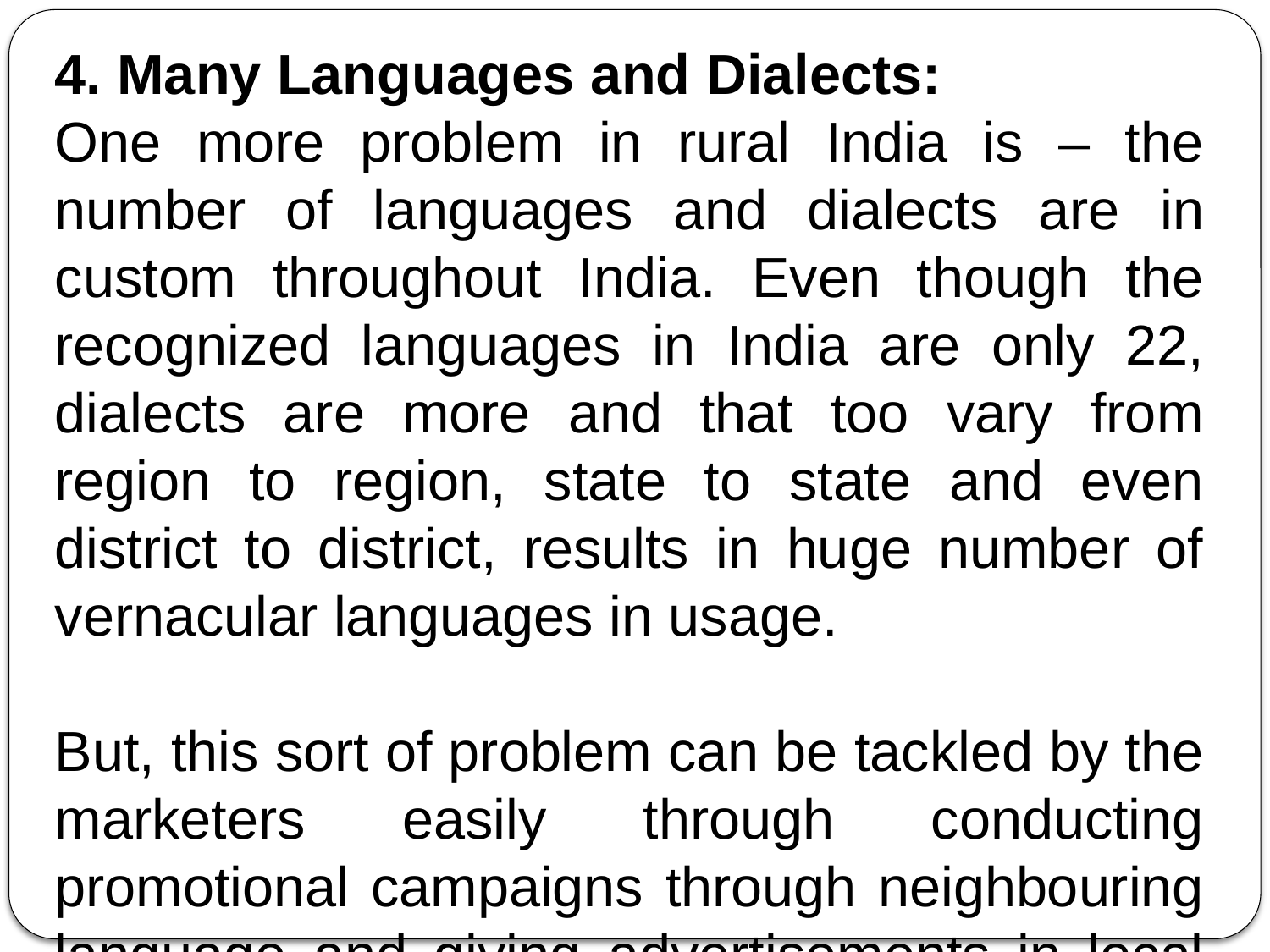

4. Many Languages and Dialects:
One more problem in rural India is – the number of languages and dialects are in custom throughout India. Even though the recognized languages in India are only 22, dialects are more and that too vary from region to region, state to state and even district to district, results in huge number of vernacular languages in usage.

But, this sort of problem can be tackled by the marketers easily through conducting promotional campaigns through neighbouring language and giving advertisements in local or regional channels etc.